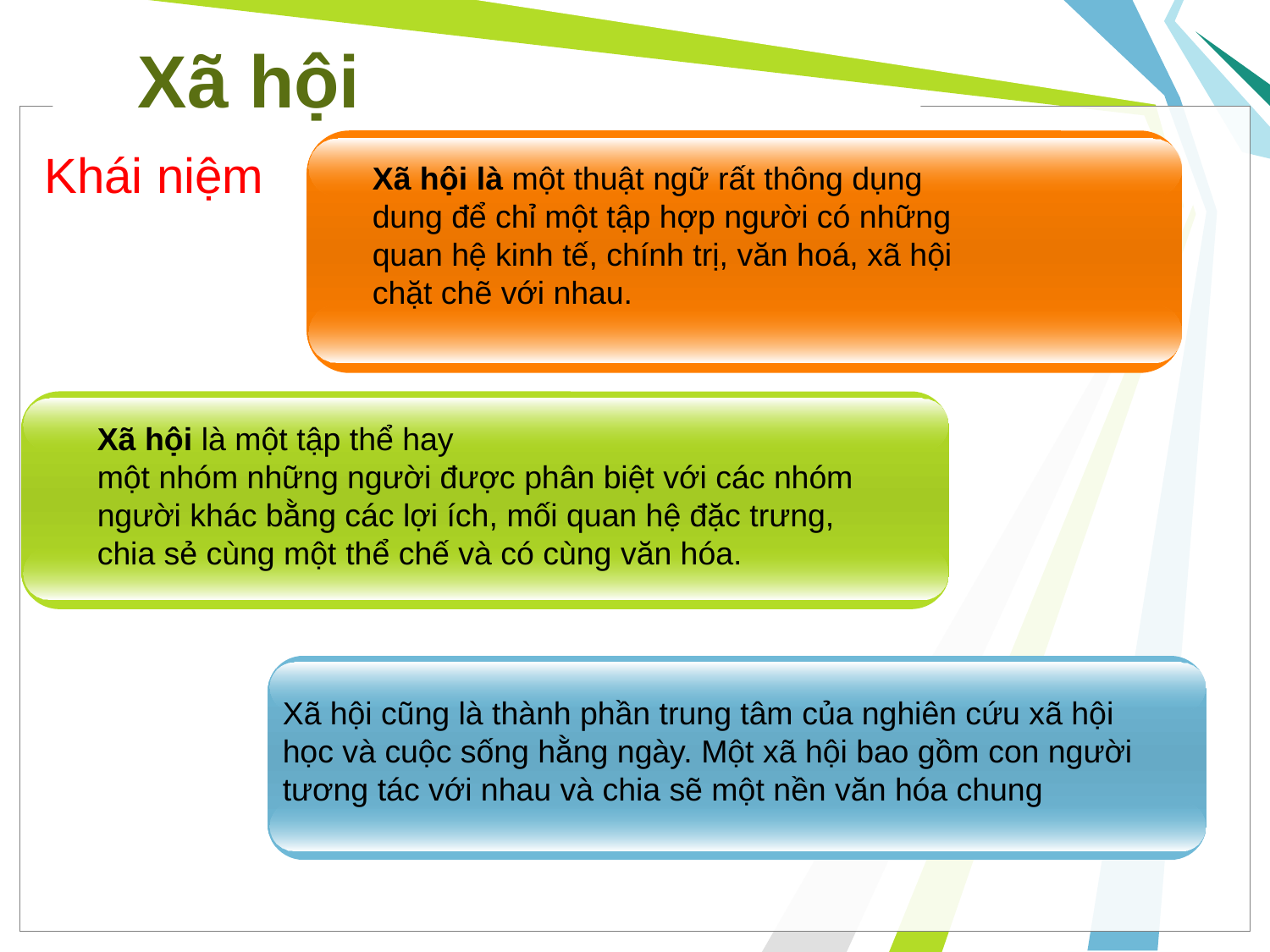

Xã hội

Khái niệm
Xã hội là một thuật ngữ rất thông dụng dung để chỉ một tập hợp người có những quan hệ kinh tế, chính trị, văn hoá, xã hội chặt chẽ với nhau.

Xã hội là một tập thể hay một nhóm những người được phân biệt với các nhóm người khác bằng các lợi ích, mối quan hệ đặc trưng, chia sẻ cùng một thể chế và có cùng văn hóa.

Xã hội cũng là thành phần trung tâm của nghiên cứu xã hội học và cuộc sống hằng ngày. Một xã hội bao gồm con người tương tác với nhau và chia sẽ một nền văn hóa chung